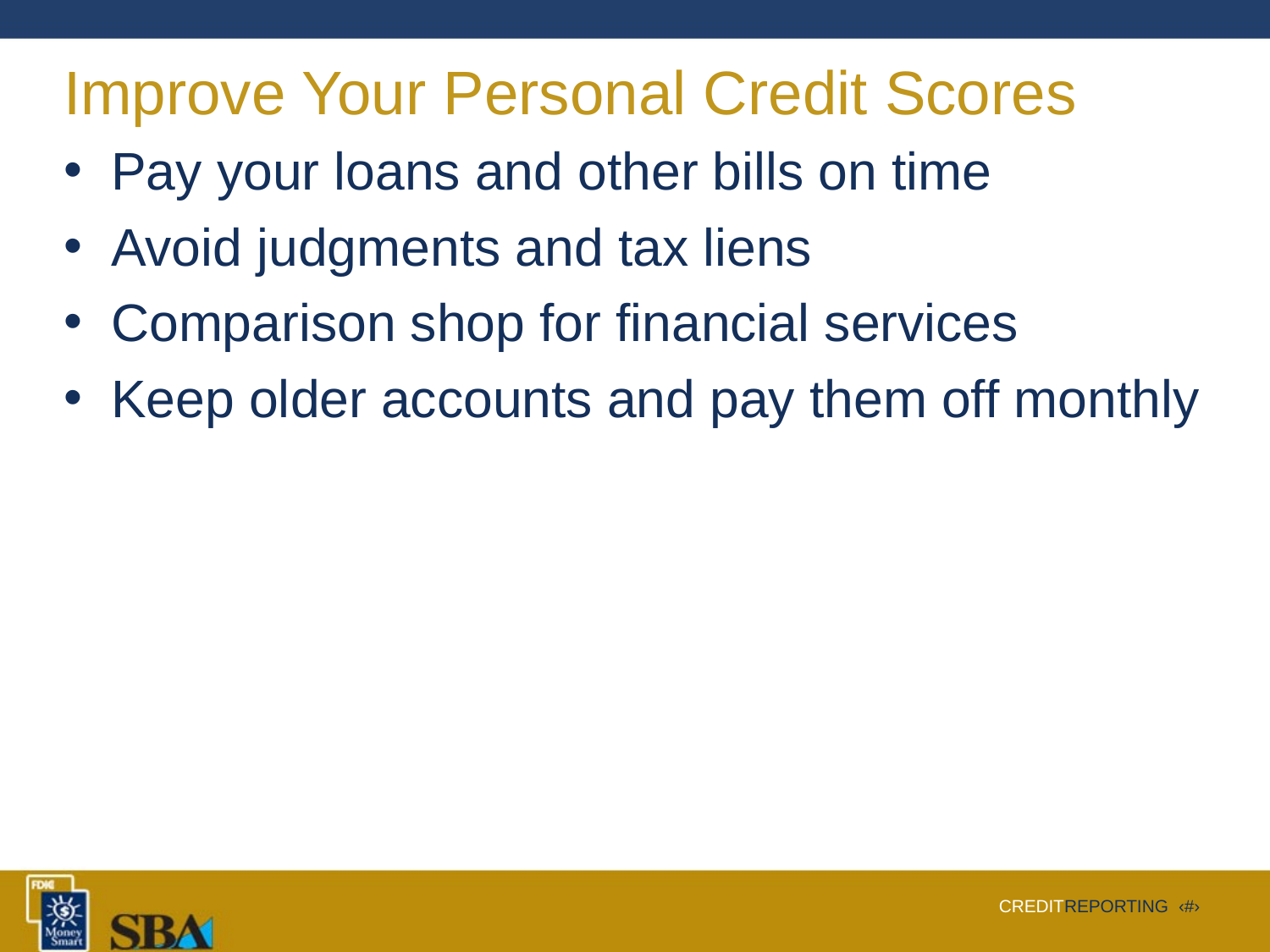

# Improve Your Personal Credit Scores
Pay your loans and other bills on time
Avoid judgments and tax liens
Comparison shop for financial services
Keep older accounts and pay them off monthly